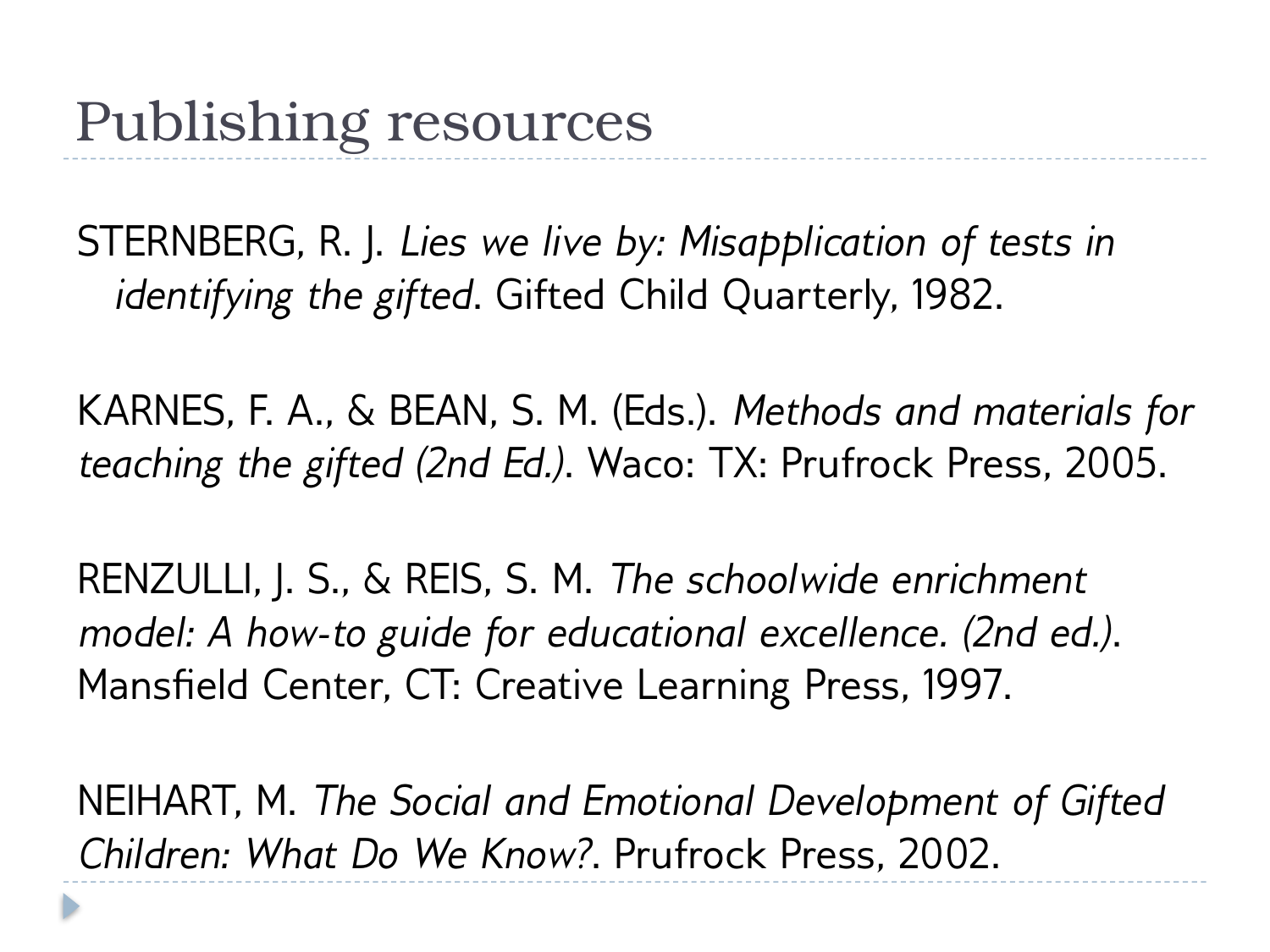

# Publishing resources
STERNBERG, R. J. Lies we live by: Misapplication of tests in identifying the gifted. Gifted Child Quarterly, 1982.
KARNES, F. A., & BEAN, S. M. (Eds.). Methods and materials for teaching the gifted (2nd Ed.). Waco: TX: Prufrock Press, 2005.
RENZULLI, J. S., & REIS, S. M. The schoolwide enrichment model: A how-to guide for educational excellence. (2nd ed.). Mansfield Center, CT: Creative Learning Press, 1997.
NEIHART, M. The Social and Emotional Development of Gifted Children: What Do We Know?. Prufrock Press, 2002.